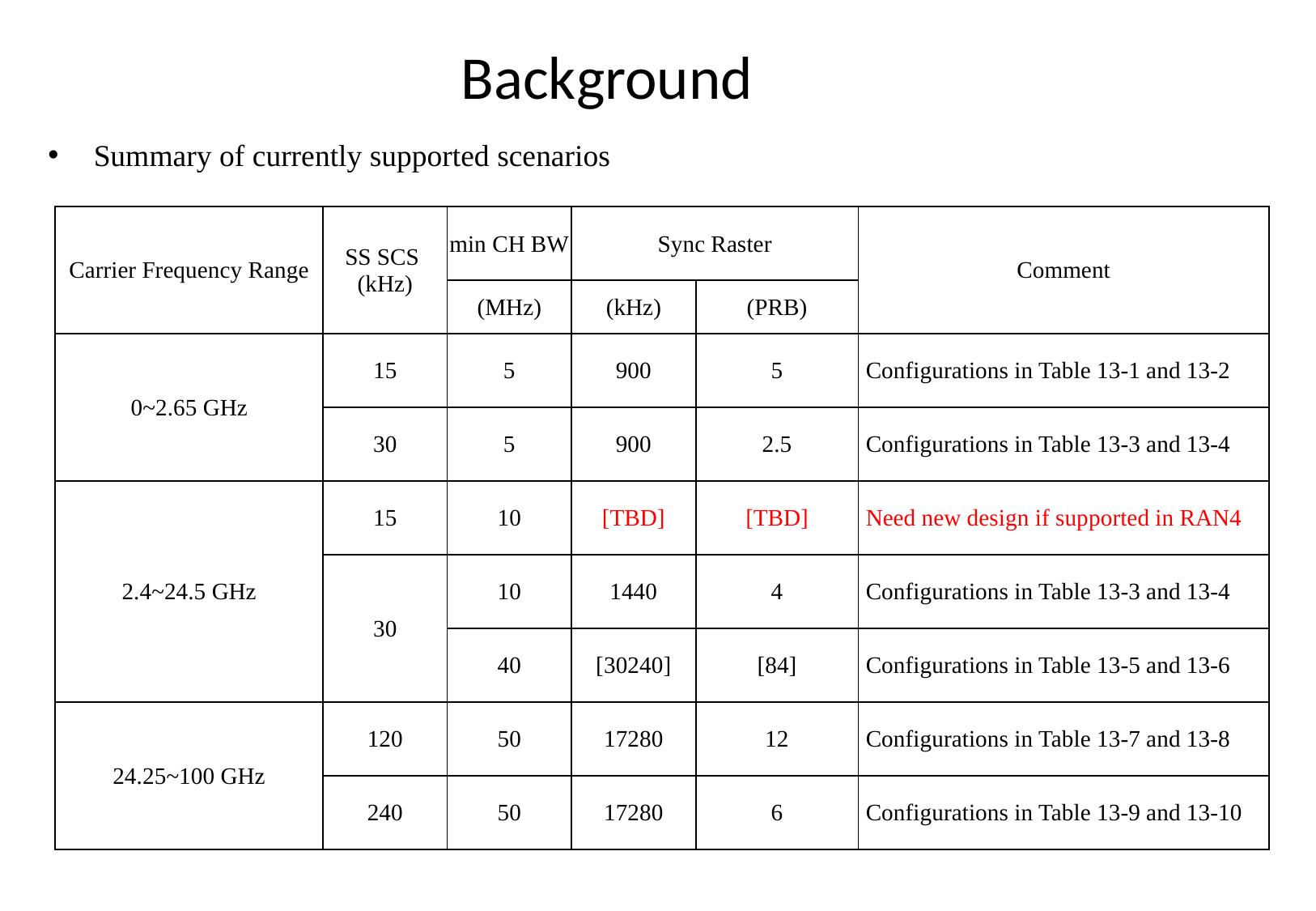

# Background
Summary of currently supported scenarios

| Carrier Frequency Range | SS SCS (kHz) | min CH BW | Sync Raster |  | Comment |
| --- | --- | --- | --- | --- | --- |
|  |  | (MHz) | (kHz) | (PRB) |  |
| 0~2.65 GHz | 15 | 5 | 900 | 5 | Configurations in Table 13-1 and 13-2 |
|  | 30 | 5 | 900 | 2.5 | Configurations in Table 13-3 and 13-4 |
| 2.4~24.5 GHz | 15 | 10 | [TBD] | [TBD] | Need new design if supported in RAN4 |
|  | 30 | 10 | 1440 | 4 | Configurations in Table 13-3 and 13-4 |
|  |  | 40 | [30240] | [84] | Configurations in Table 13-5 and 13-6 |
| 24.25~100 GHz | 120 | 50 | 17280 | 12 | Configurations in Table 13-7 and 13-8 |
|  | 240 | 50 | 17280 | 6 | Configurations in Table 13-9 and 13-10 |